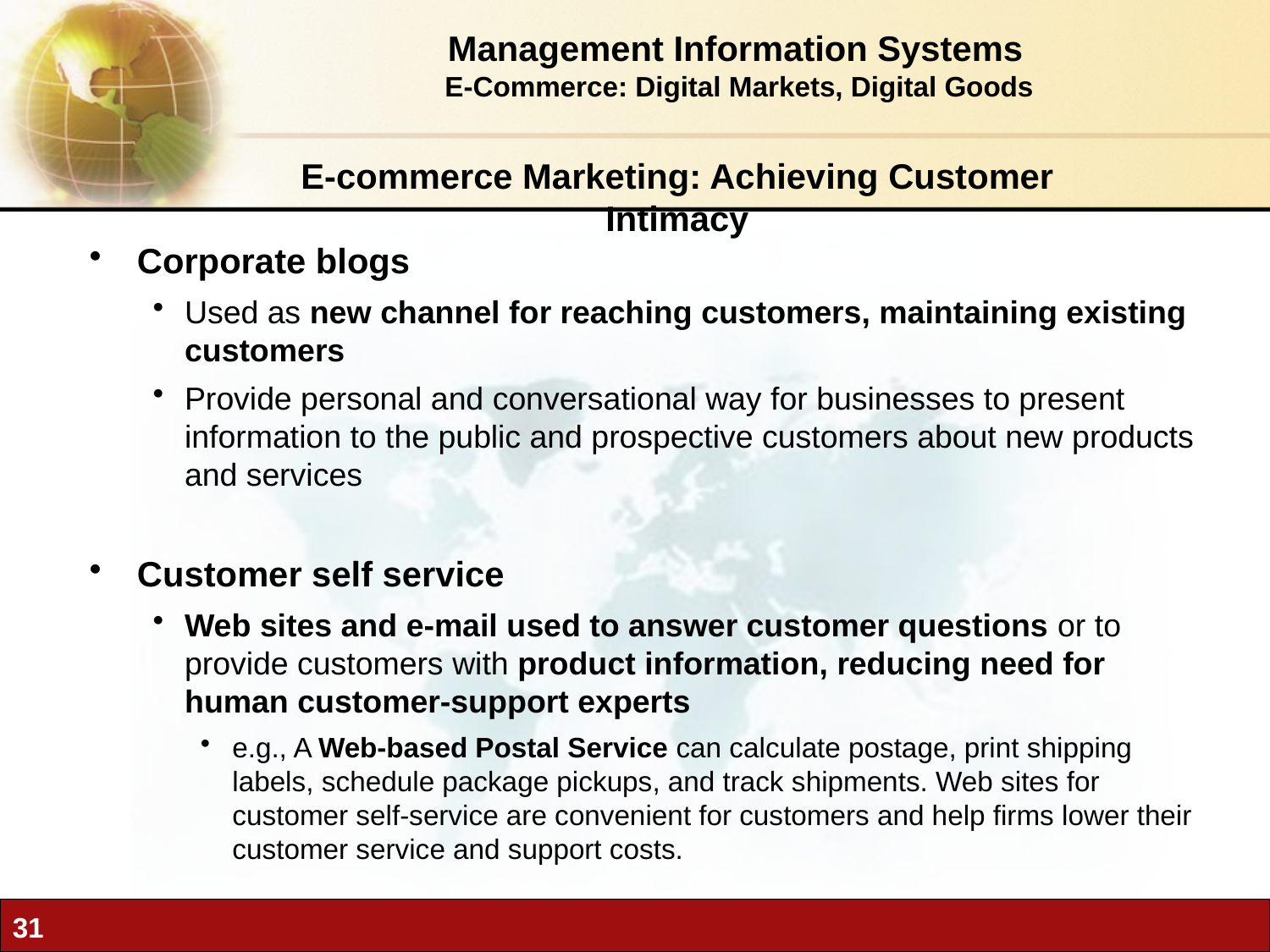

Management Information Systems
 E-Commerce: Digital Markets, Digital Goods
E-commerce Marketing: Achieving Customer Intimacy
Corporate blogs
Used as new channel for reaching customers, maintaining existing customers
Provide personal and conversational way for businesses to present information to the public and prospective customers about new products and services

Customer self service
Web sites and e-mail used to answer customer questions or to provide customers with product information, reducing need for human customer-support experts
e.g., A Web-based Postal Service can calculate postage, print shipping labels, schedule package pickups, and track shipments. Web sites for customer self-service are convenient for customers and help firms lower their customer service and support costs.